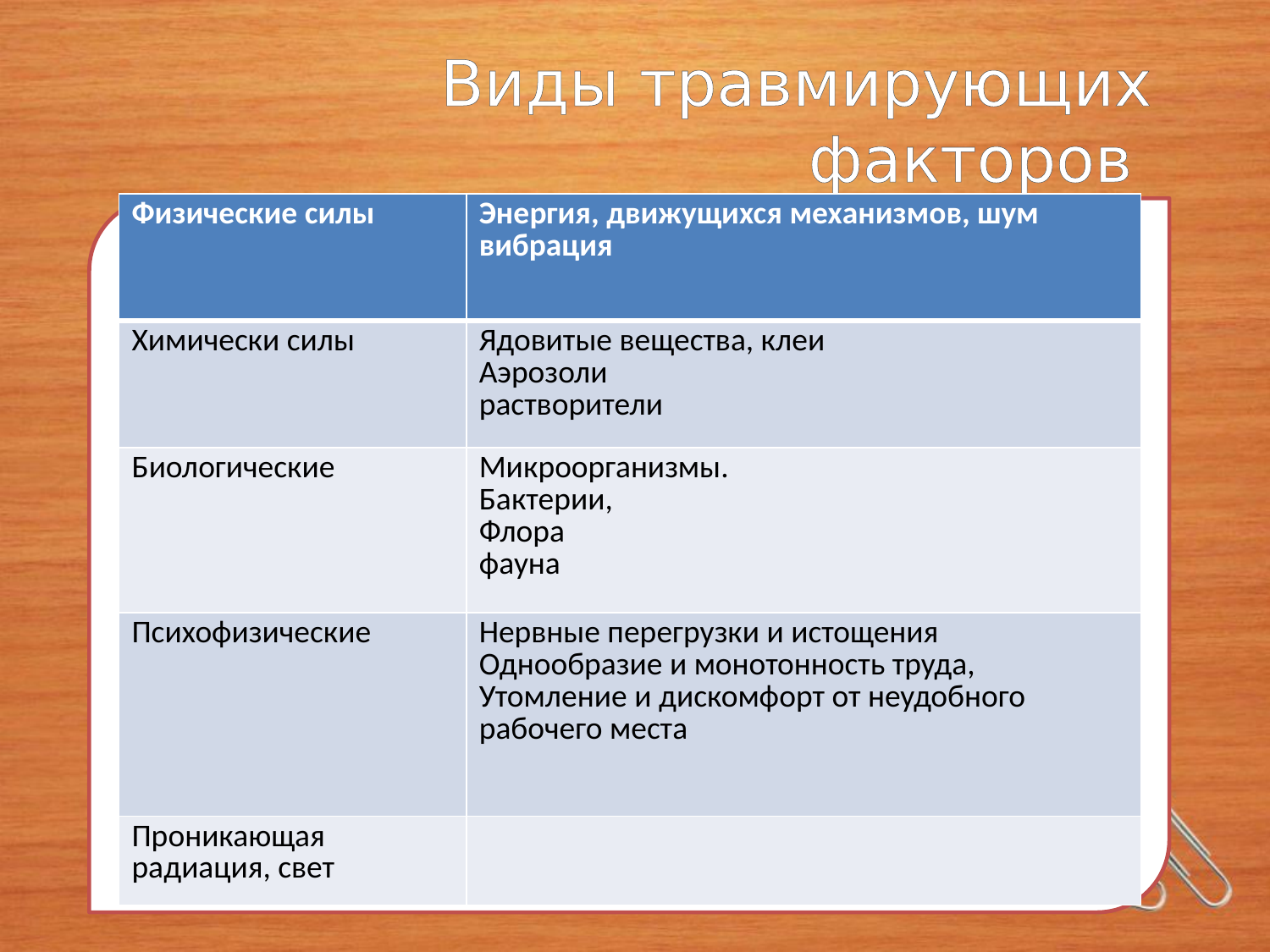

Виды травмирующих факторов
| Физические силы | Энергия, движущихся механизмов, шум вибрация |
| --- | --- |
| Химически силы | Ядовитые вещества, клеи Аэрозоли растворители |
| Биологические | Микроорганизмы. Бактерии, Флора фауна |
| Психофизические | Нервные перегрузки и истощения Однообразие и монотонность труда, Утомление и дискомфорт от неудобного рабочего места |
| Проникающая радиация, свет |  |